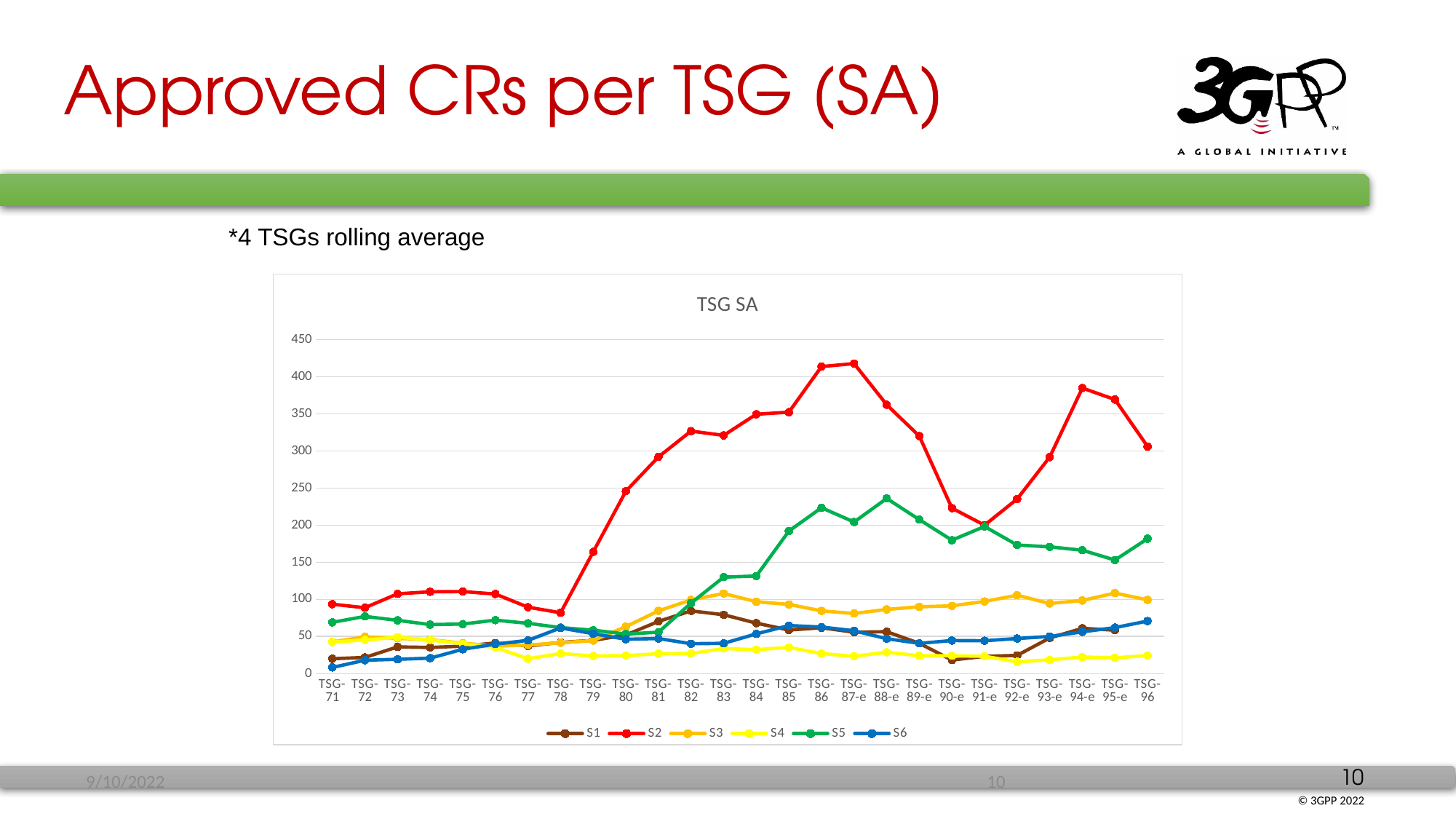

# Approved CRs per TSG (SA)
*4 TSGs rolling average

[unsupported chart]

9/10/2022
10